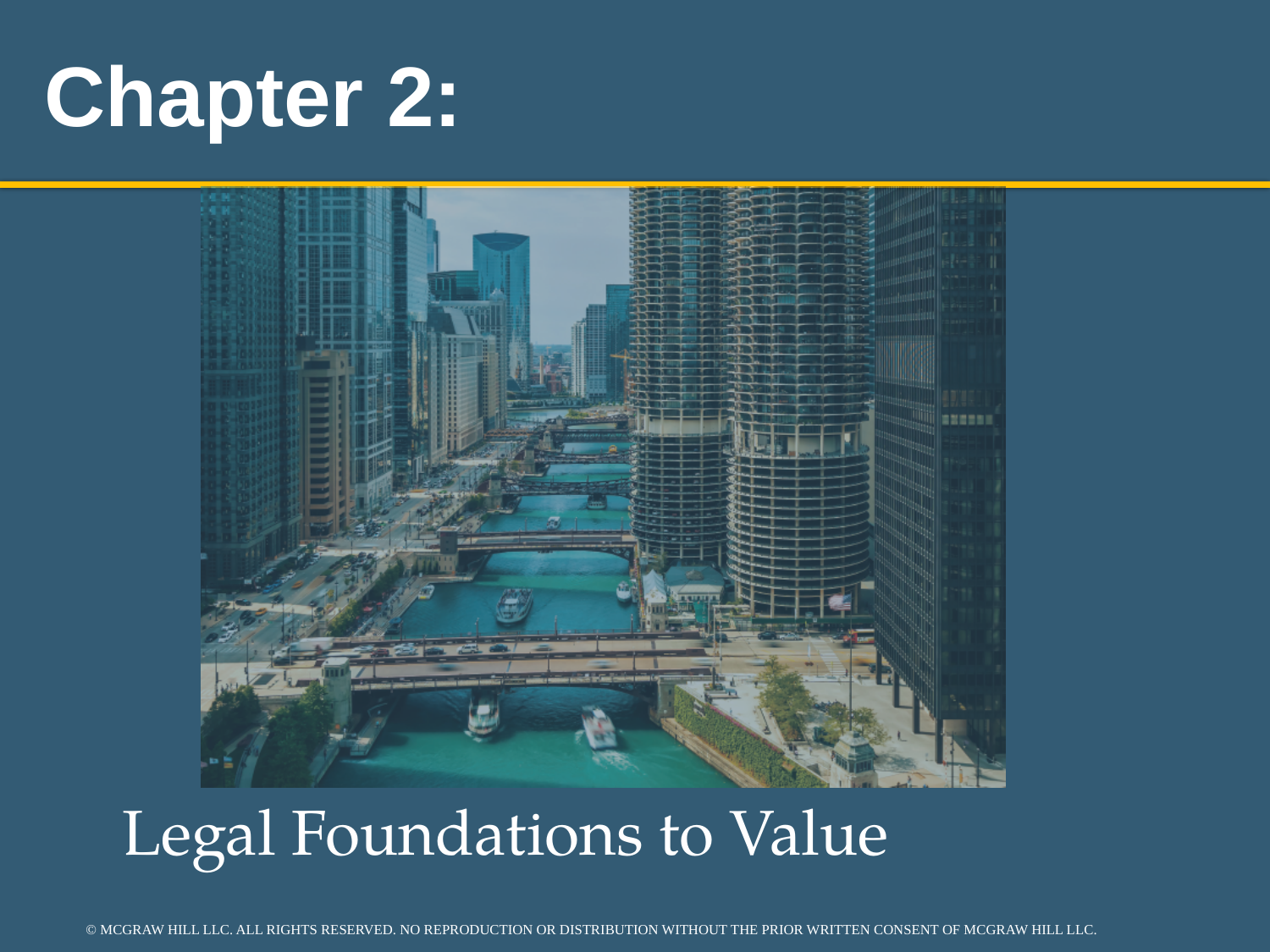

Chapter 2:
Legal Foundations to Value
© MCGRAW HILL LLC. ALL RIGHTS RESERVED. NO REPRODUCTION OR DISTRIBUTION WITHOUT THE PRIOR WRITTEN CONSENT OF MCGRAW HILL LLC.